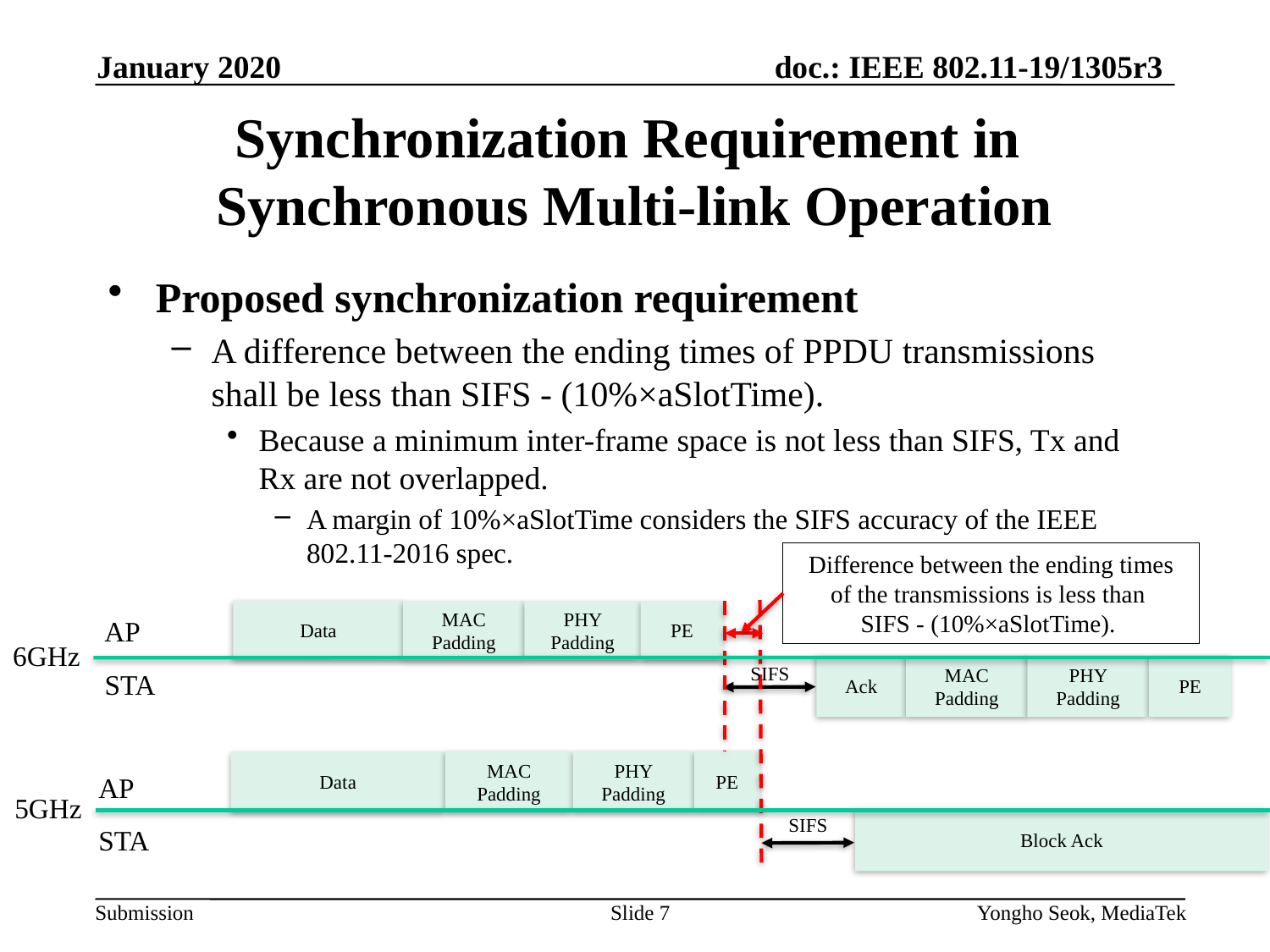

January 2020
# Synchronization Requirement in Synchronous Multi-link Operation
Proposed synchronization requirement
A difference between the ending times of PPDU transmissions shall be less than SIFS - (10%×aSlotTime).
Because a minimum inter-frame space is not less than SIFS, Tx and Rx are not overlapped.
A margin of 10%×aSlotTime considers the SIFS accuracy of the IEEE 802.11-2016 spec.
Difference between the ending times of the transmissions is less than
SIFS - (10%×aSlotTime).
Data
MAC Padding
PE
PHY Padding
AP
6GHz
MAC Padding
PHY Padding
SIFS
Ack
PE
STA
PE
MAC Padding
PHY Padding
Data
AP
5GHz
SIFS
Block Ack
STA
Slide 7
Yongho Seok, MediaTek